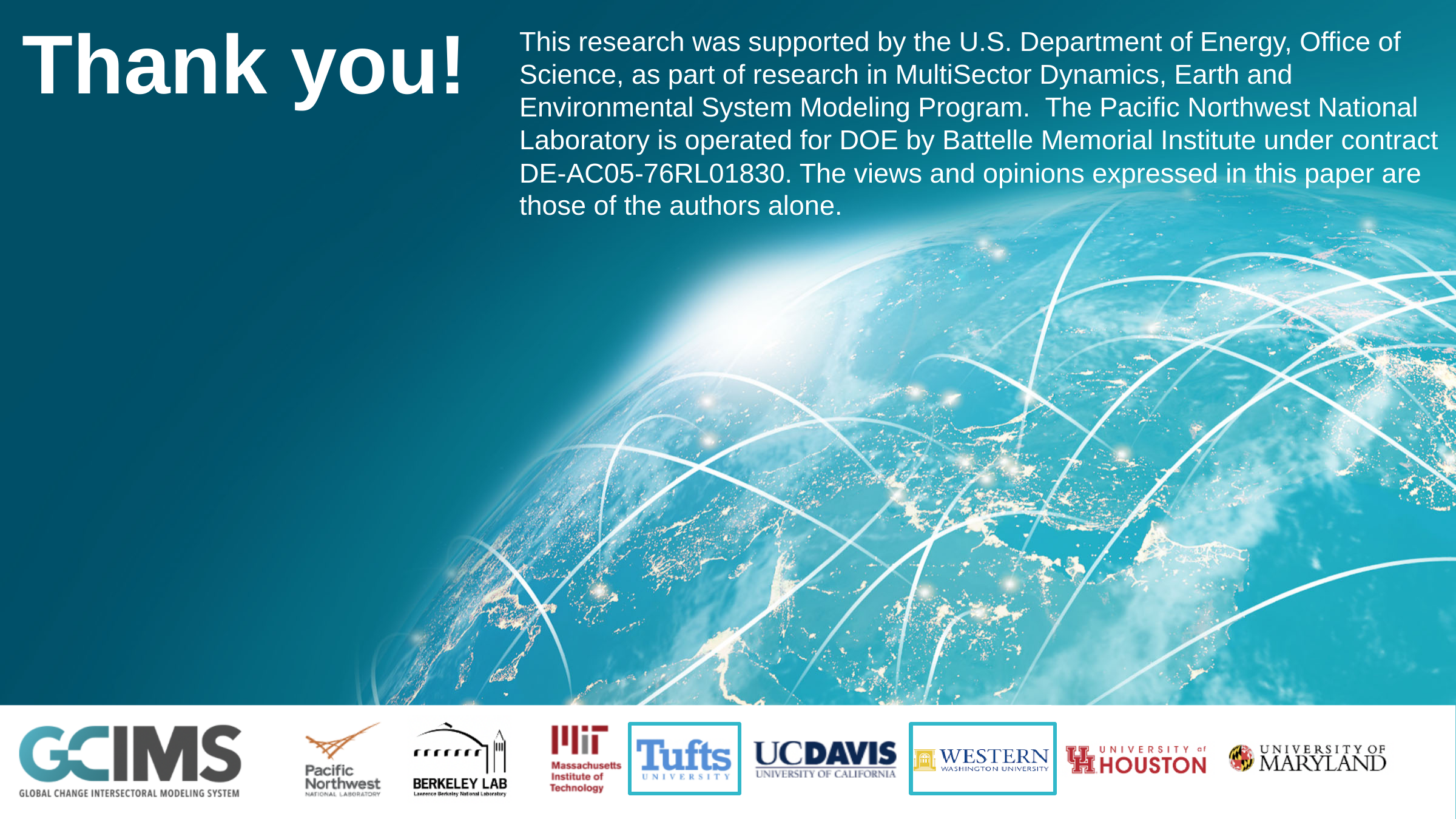

# Thank you!
This research was supported by the U.S. Department of Energy, Office of Science, as part of research in MultiSector Dynamics, Earth and Environmental System Modeling Program.  The Pacific Northwest National Laboratory is operated for DOE by Battelle Memorial Institute under contract DE-AC05-76RL01830. The views and opinions expressed in this paper are those of the authors alone.